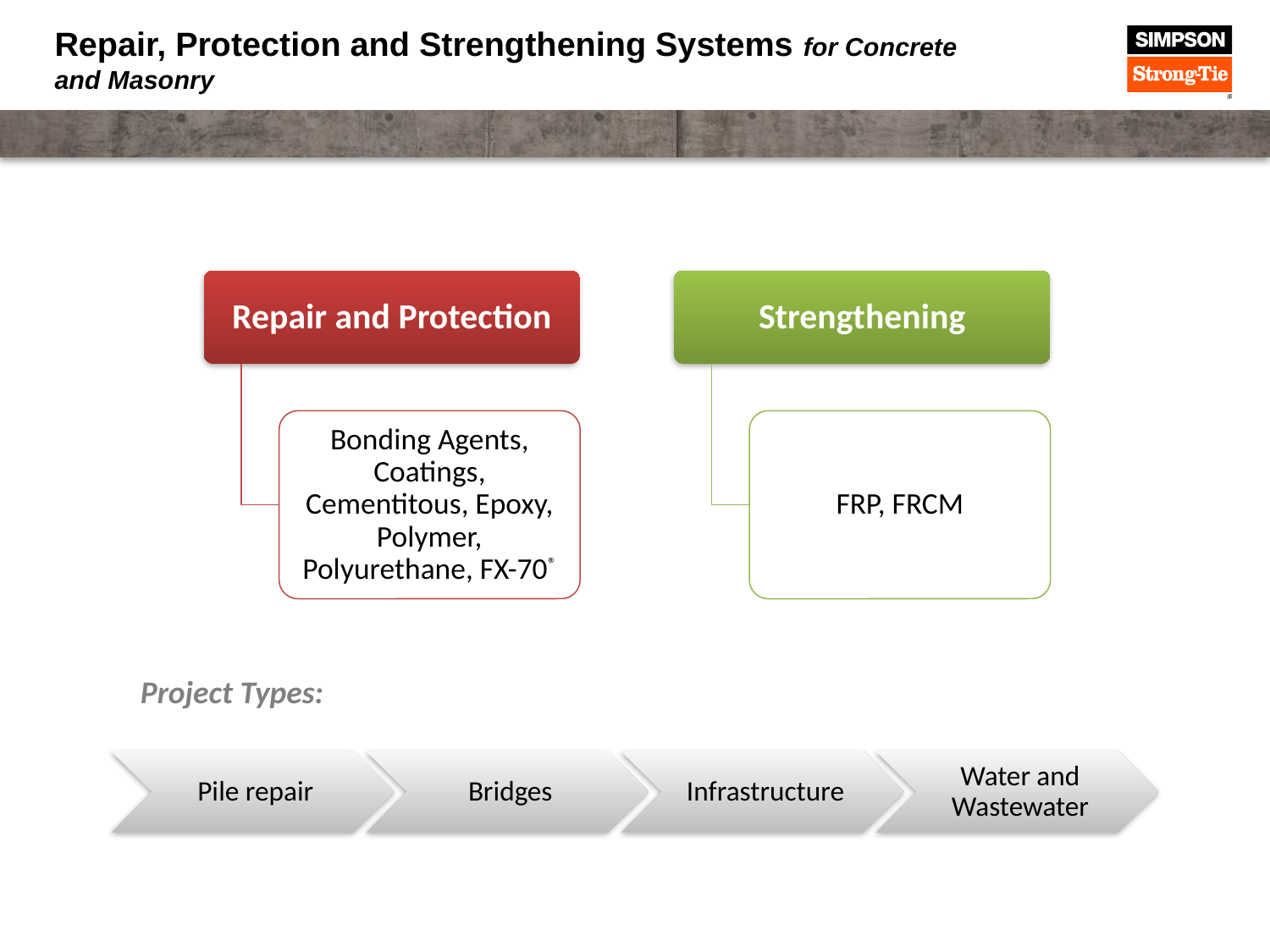

# Repair, Protection and Strengthening Systems for Concrete and Masonry

Repair and Protection

Strengthening

Bonding Agents, Coatings, Cementitous, Epoxy, Polymer, Polyurethane, FX-70®

FRP, FRCM
Project Types:

Pile repair

Bridges

Infrastructure

Water and Wastewater